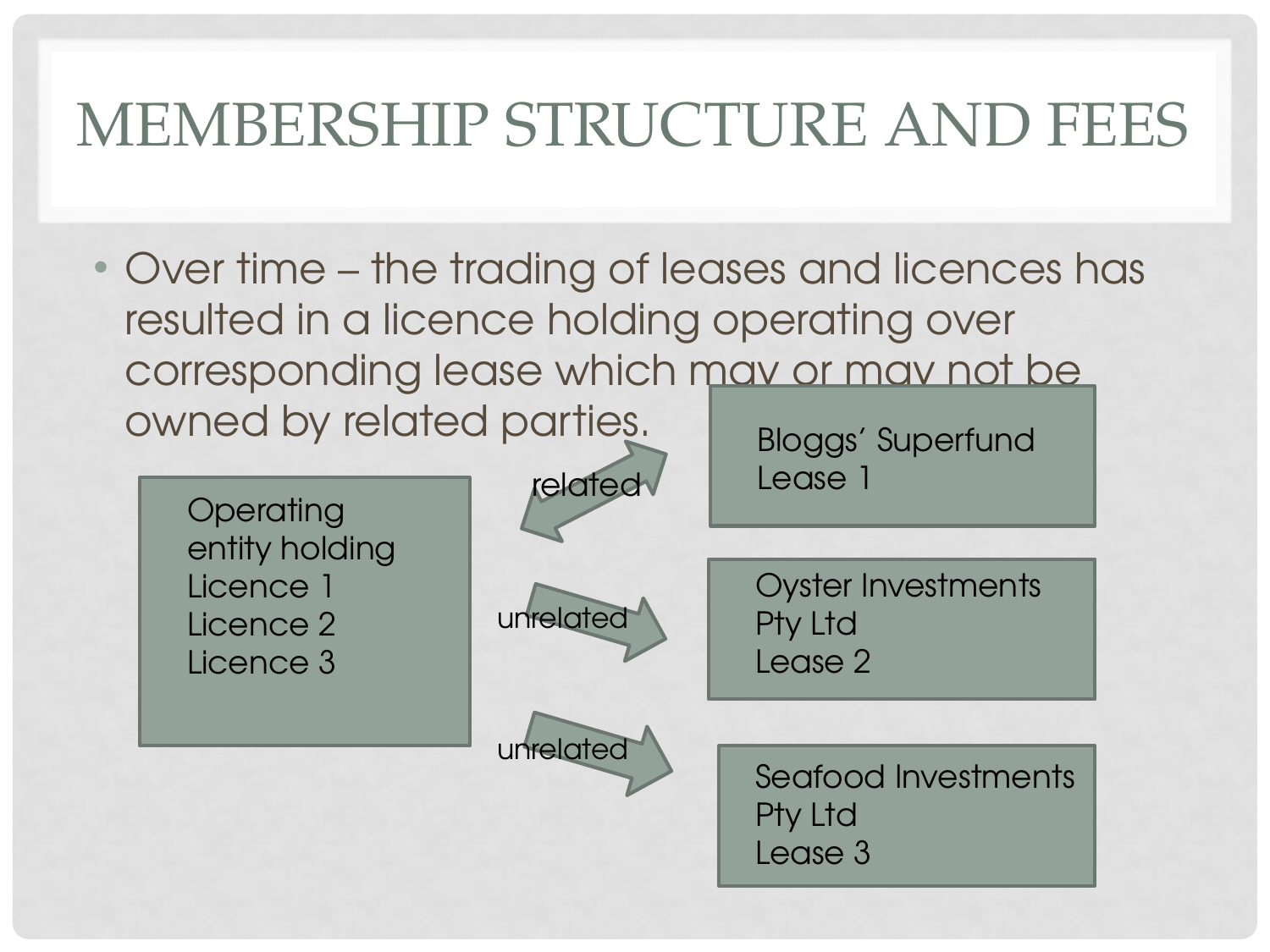

# Membership structure and fees
Over time – the trading of leases and licences has resulted in a licence holding operating over corresponding lease which may or may not be owned by related parties.

Bloggs’ Superfund
Lease 1
related

Operating entity holding
Licence 1
Licence 2
Licence 3

Oyster Investments Pty Ltd
Lease 2

unrelated

unrelated

Seafood Investments Pty Ltd
Lease 3